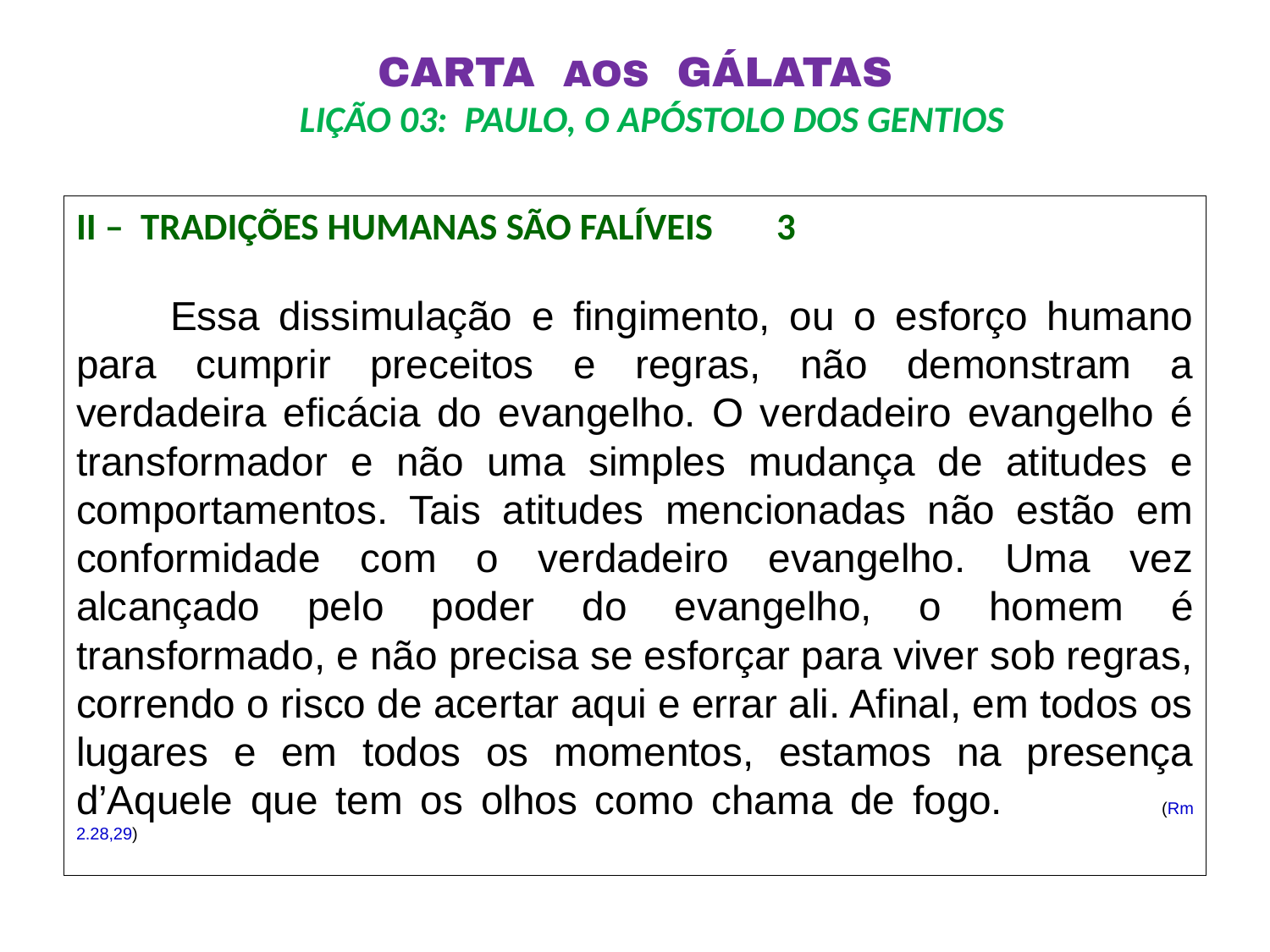

# CARTA  AOS  GÁLATAS LIÇÃO 03:  PAULO, O APÓSTOLO DOS GENTIOS
II –  TRADIÇÕES HUMANAS SÃO FALÍVEIS		     3

	Essa dissimulação e fingimento, ou o esforço humano para cumprir preceitos e regras, não demonstram a verdadeira eficácia do evangelho. O verdadeiro evangelho é transformador e não uma simples mudança de atitudes e comportamentos. Tais atitudes mencionadas não estão em conformidade com o verdadeiro evangelho. Uma vez alcançado pelo poder do evangelho, o homem é transformado, e não precisa se esforçar para viver sob regras, correndo o risco de acertar aqui e errar ali. Afinal, em todos os lugares e em todos os momentos, estamos na presença d’Aquele que tem os olhos como chama de fogo.		(Rm 2.28,29)